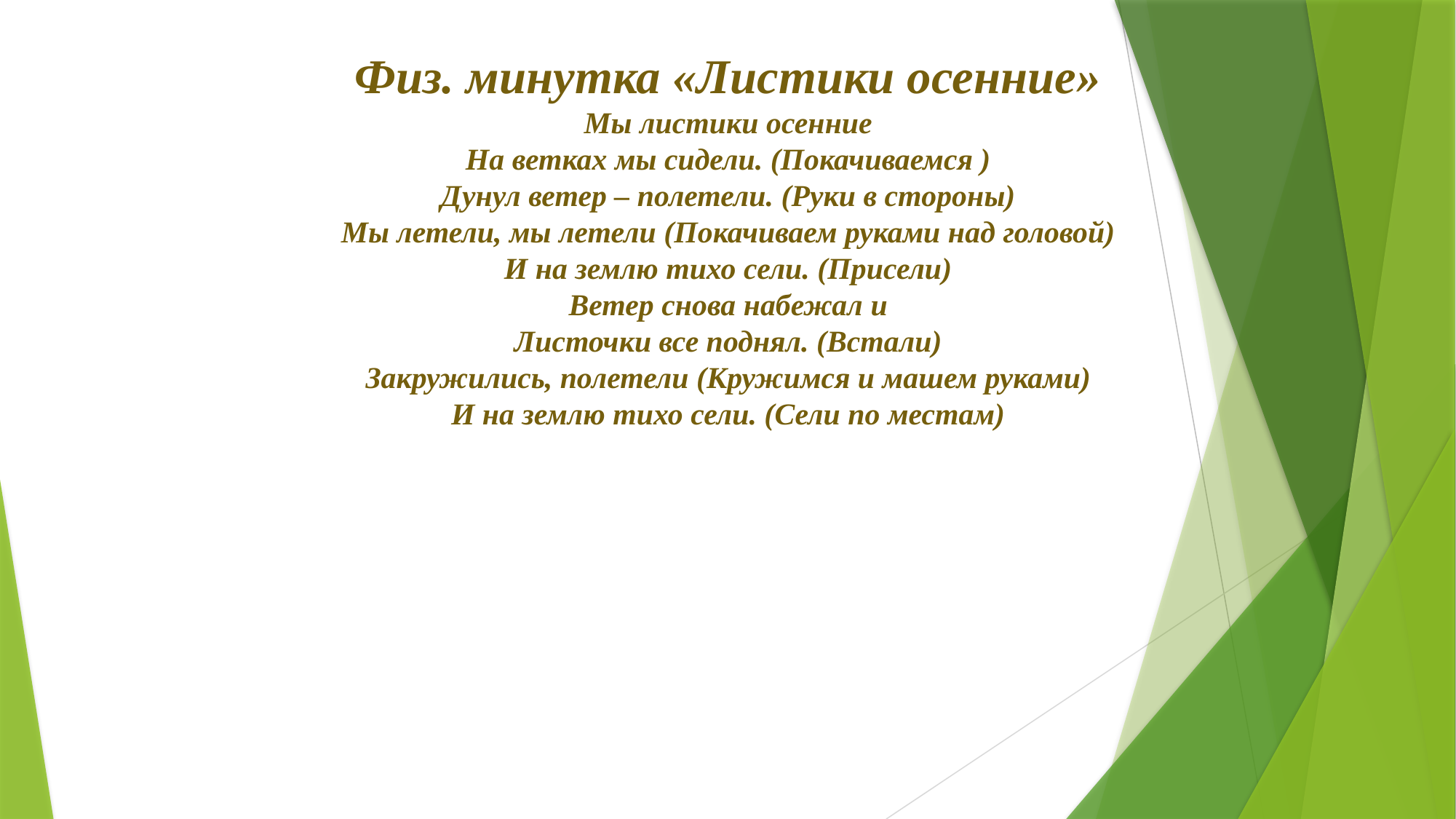

Физ. минутка «Листики осенние»
Мы листики осенние
На ветках мы сидели. (Покачиваемся )
Дунул ветер – полетели. (Руки в стороны)
Мы летели, мы летели (Покачиваем руками над головой)
И на землю тихо сели. (Присели)
Ветер снова набежал и
Листочки все поднял. (Встали)
Закружились, полетели (Кружимся и машем руками)
И на землю тихо сели. (Сели по местам)